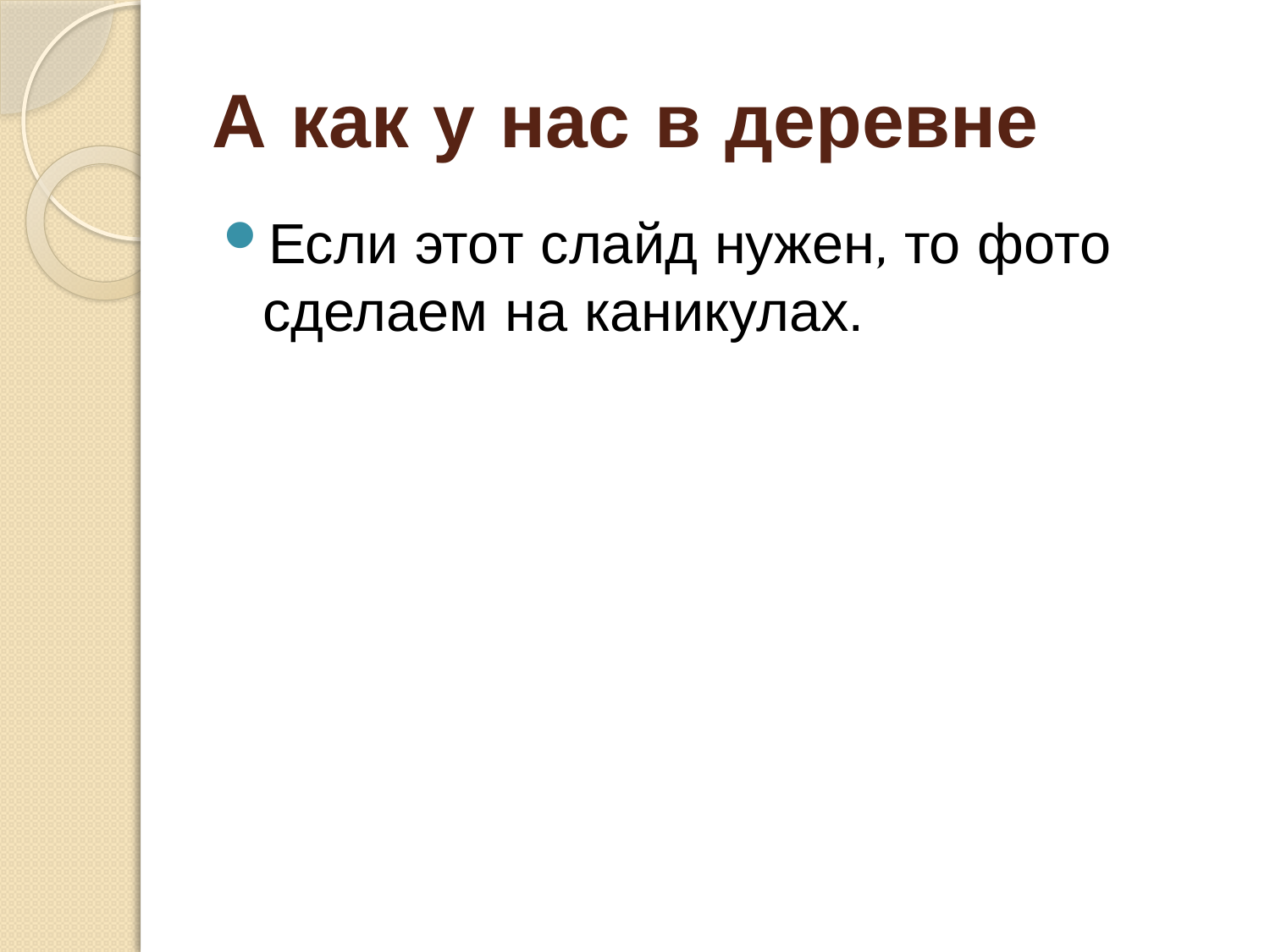

# А как у нас в деревне
Если этот слайд нужен, то фото сделаем на каникулах.